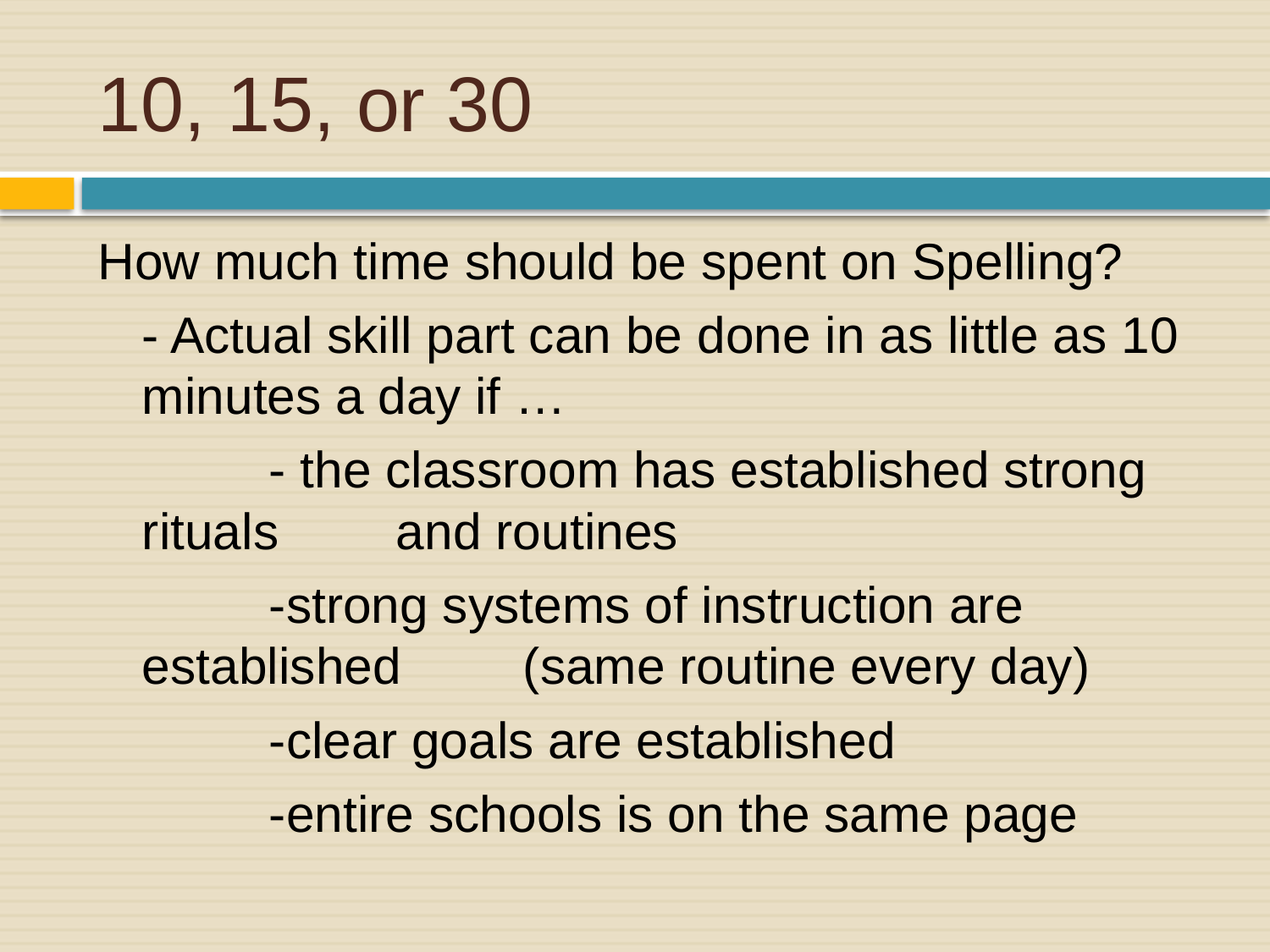

# 10, 15, or 30
How much time should be spent on Spelling?
	- Actual skill part can be done in as little as 10 minutes a day if …
		- the classroom has established strong rituals 	and routines
		-strong systems of instruction are established 	(same routine every day)
		-clear goals are established
		-entire schools is on the same page